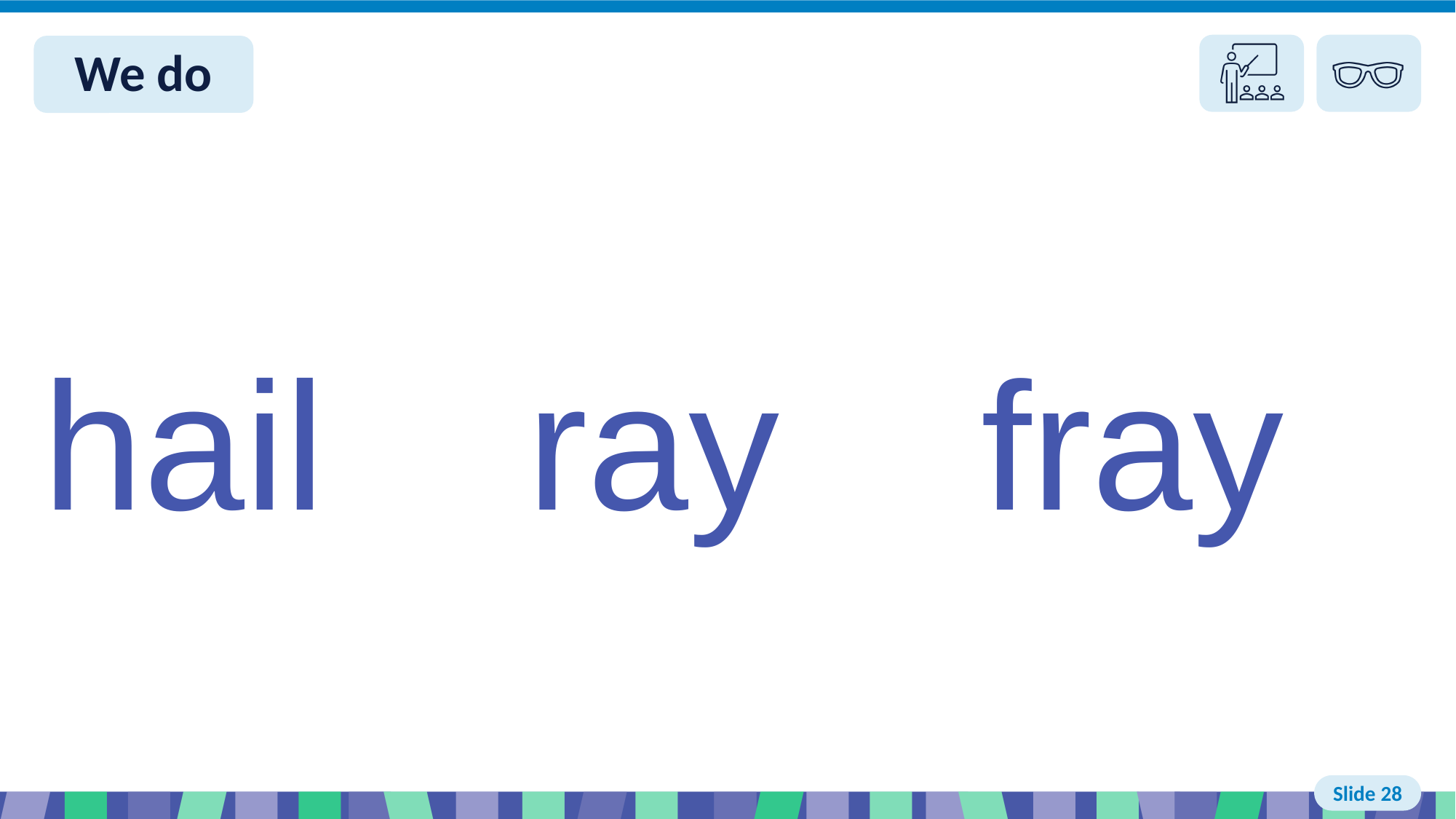

# Slide 28 We do
hail    ray    fray